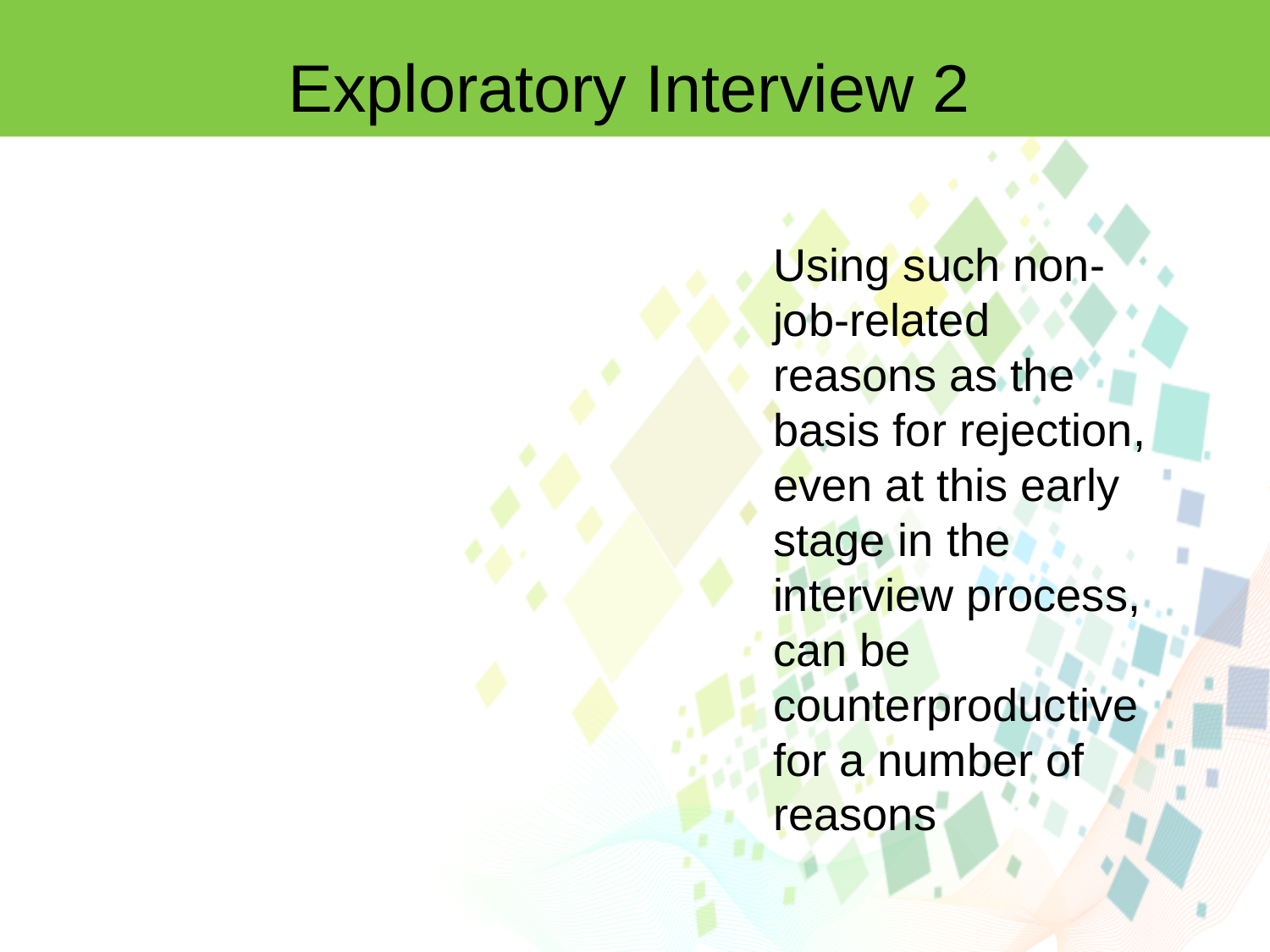

Exploratory Interview 2
Using such non-job-related reasons as the
basis for rejection, even at this early stage in the interview process, can be counterproductive
for a number of reasons